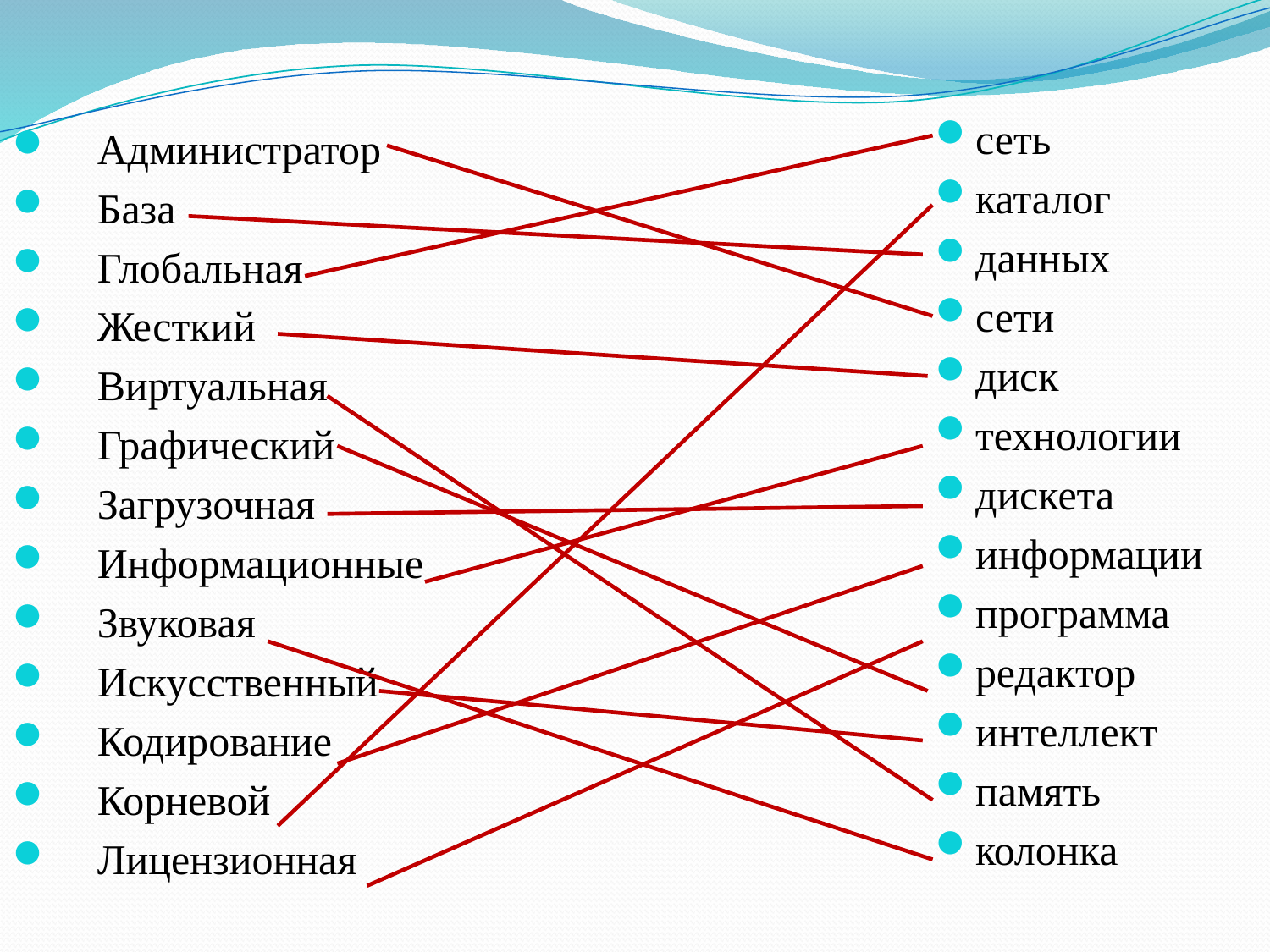

сеть
каталог
данных
сети
диск
технологии
дискета
информации
программа
редактор
интеллект
память
колонка
Администратор
База
Глобальная
Жесткий
Виртуальная
Графический
Загрузочная
Информационные
Звуковая
Искусственный
Кодирование
Корневой
Лицензионная